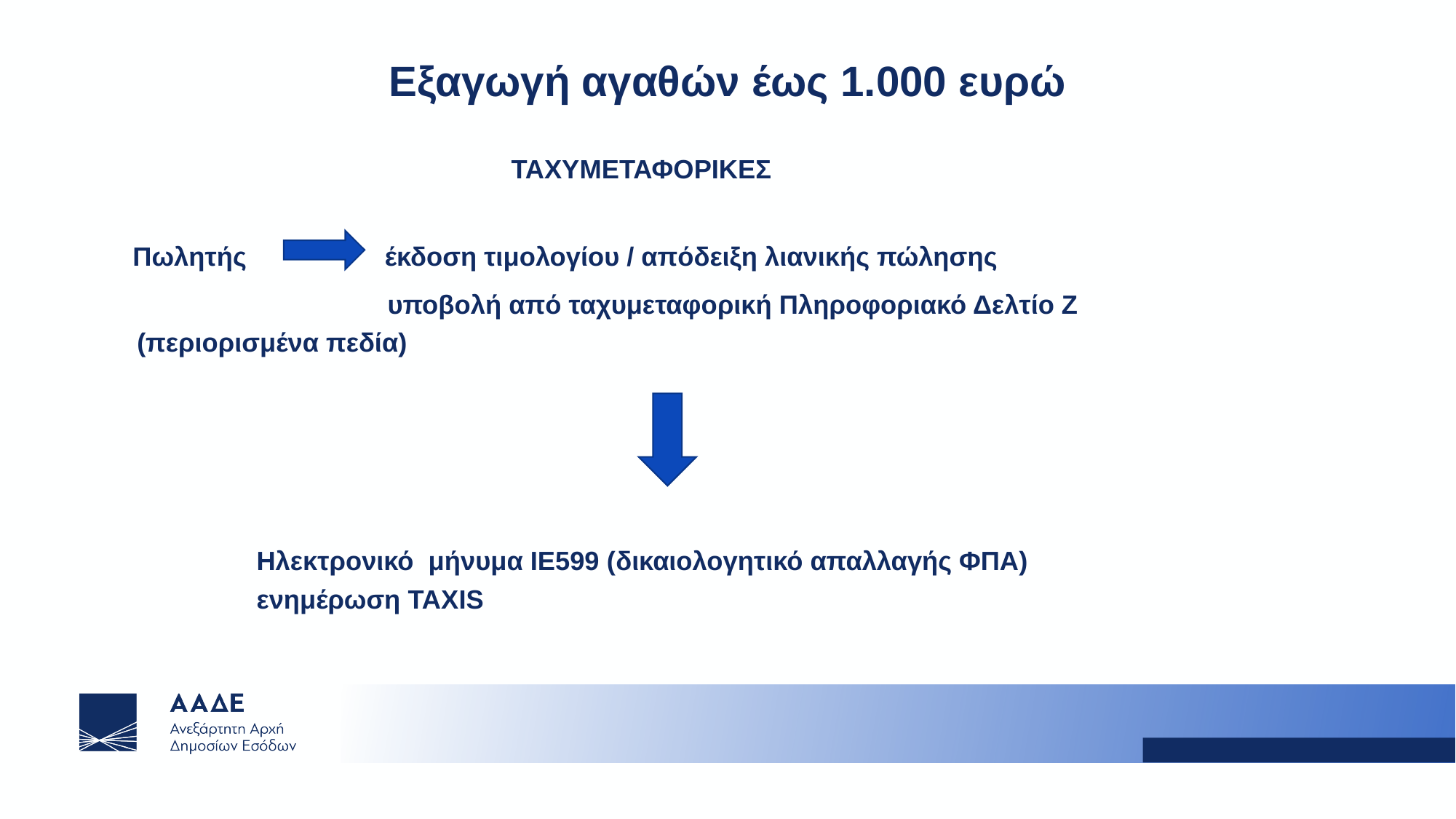

# Εξαγωγή αγαθών έως 1.000 ευρώ
                                                       ΤΑΧΥΜΕΤΑΦΟΡΙΚΕΣ

   Πωλητής                   έκδοση τιμολογίου / απόδειξη λιανικής πώλησης
                                      υποβολή από ταχυμεταφορική Πληροφοριακό Δελτίο Ζ 			                       (περιορισμένα πεδία)

                    Ηλεκτρονικό  μήνυμα ΙΕ599 (δικαιολογητικό απαλλαγής ΦΠΑ)
                    ενημέρωση TAXIS